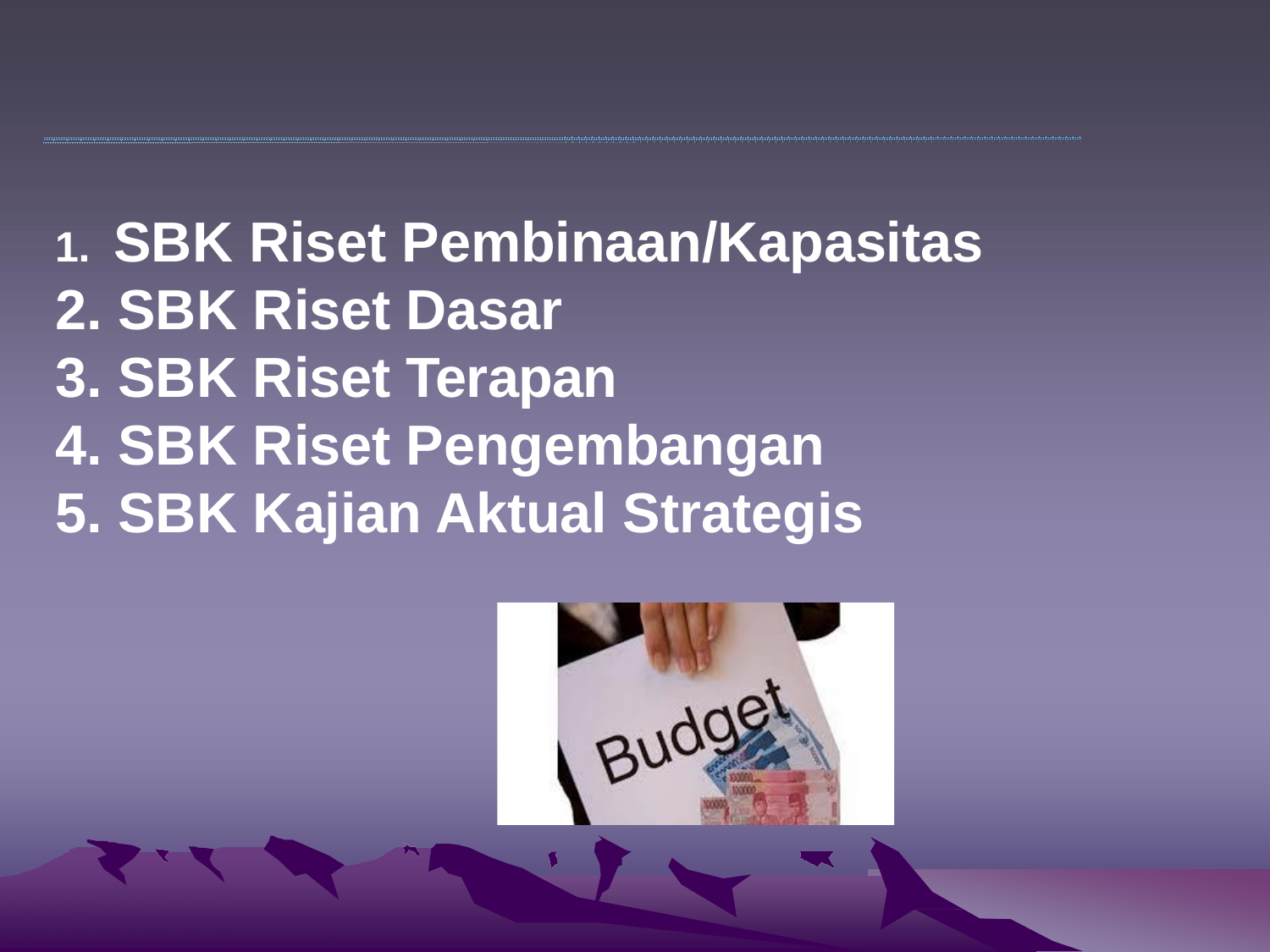

# Sub Keluaran (Sub Output) Penelitian
SBK Riset Pembinaan/Kapasitas
SBK Riset Dasar
SBK Riset Terapan
SBK Riset Pengembangan
SBK Kajian Aktual Strategis